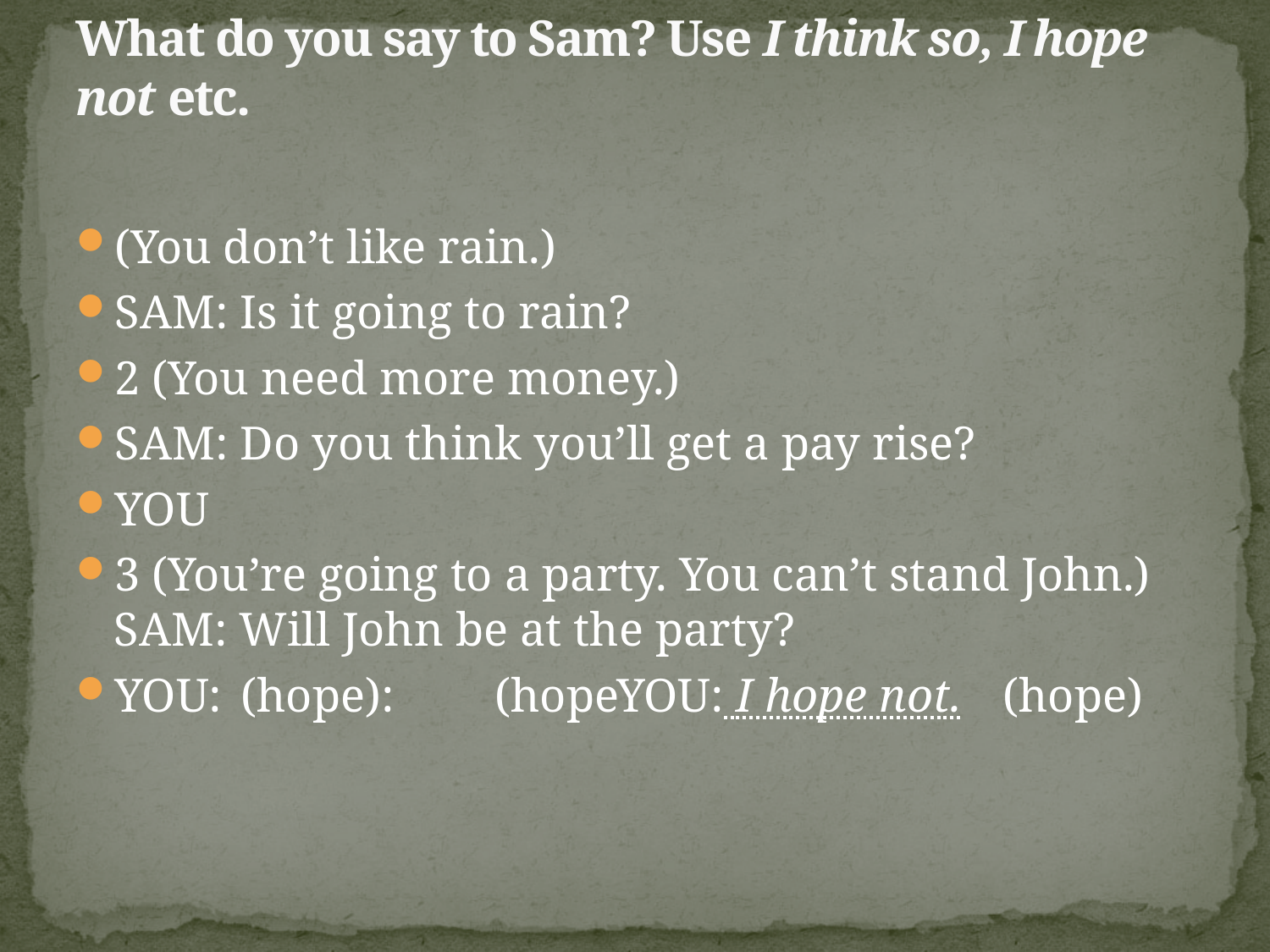

# What do you say to Sam? Use I think so, I hope not etc.
(You don’t like rain.)
SaM: Is it going to rain?
2 (You need more money.)
SaM: Do you think you’ll get a pay rise?
YOU
3 (You’re going to a party. You can’t stand John.) SaM: Will John be at the party?
YOU:	(hope):	(hopeYOU: I hope not.	(hope)